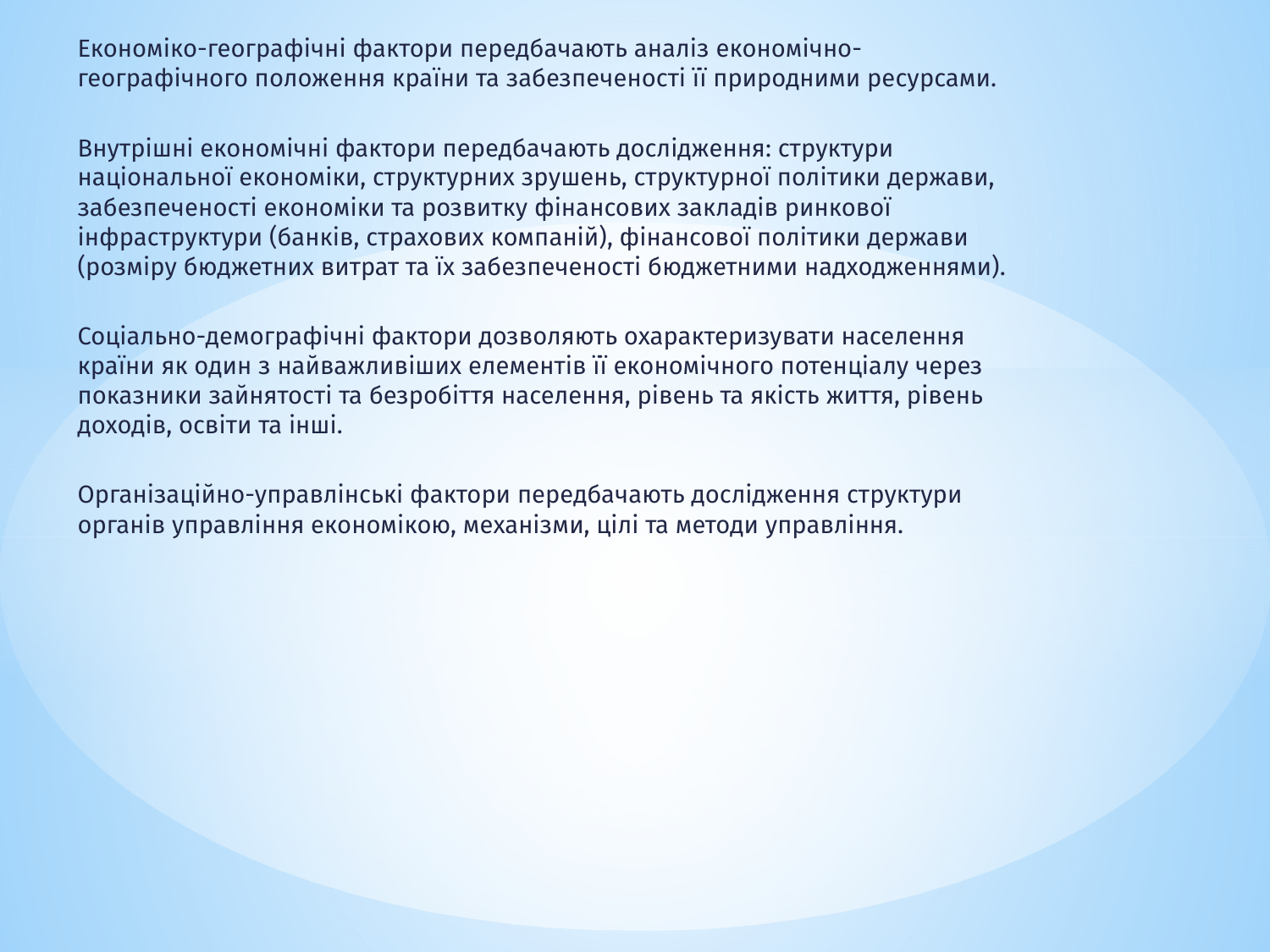

Економіко-географічні фактори передбачають аналіз економічно-
географічного положення країни та забезпеченості її природними ресурсами.
Внутрішні економічні фактори передбачають дослідження: структури
національної економіки, структурних зрушень, структурної політики держави,
забезпеченості економіки та розвитку фінансових закладів ринкової
інфраструктури (банків, страхових компаній), фінансової політики держави
(розміру бюджетних витрат та їх забезпеченості бюджетними надходженнями).
Соціально-демографічні фактори дозволяють охарактеризувати населення
країни як один з найважливіших елементів її економічного потенціалу через
показники зайнятості та безробіття населення, рівень та якість життя, рівень
доходів, освіти та інші.
Організаційно-управлінські фактори передбачають дослідження структури
органів управління економікою, механізми, цілі та методи управління.